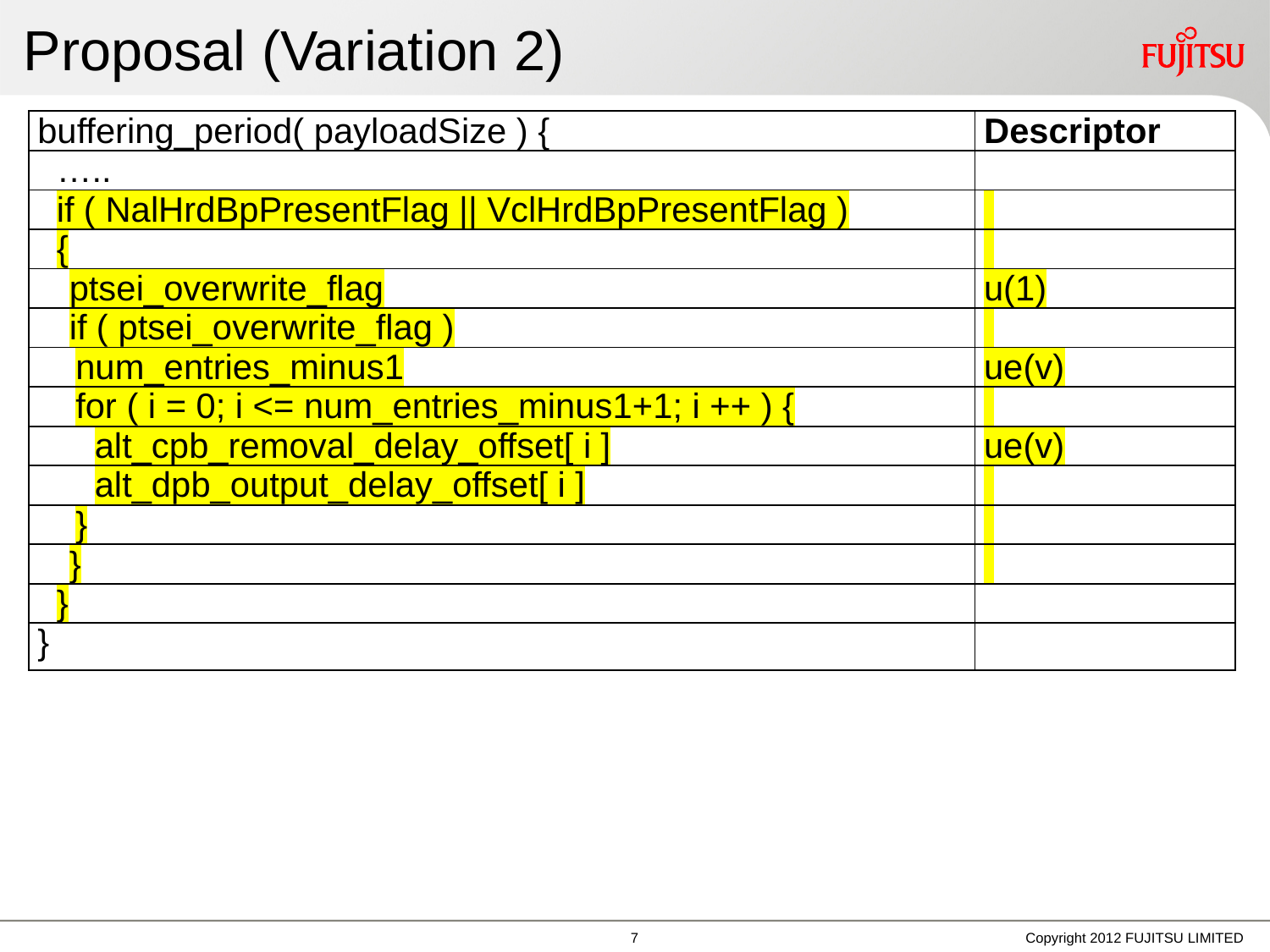

# Proposal (Variation 2)
| buffering\_period( payloadSize ) { | Descriptor |
| --- | --- |
| ….. |  |
| if ( NalHrdBpPresentFlag || VclHrdBpPresentFlag ) |  |
| { |  |
| ptsei\_overwrite\_flag | u(1) |
| if ( ptsei\_overwrite\_flag ) |  |
| num\_entries\_minus1 | ue(v) |
| for ( i = 0; i <= num\_entries\_minus1+1; i ++ ) { |  |
| alt\_cpb\_removal\_delay\_offset[ i ] | ue(v) |
| alt\_dpb\_output\_delay\_offset[ i ] |  |
| } |  |
| } |  |
| } |  |
| } |  |
7
Copyright 2012 FUJITSU LIMITED